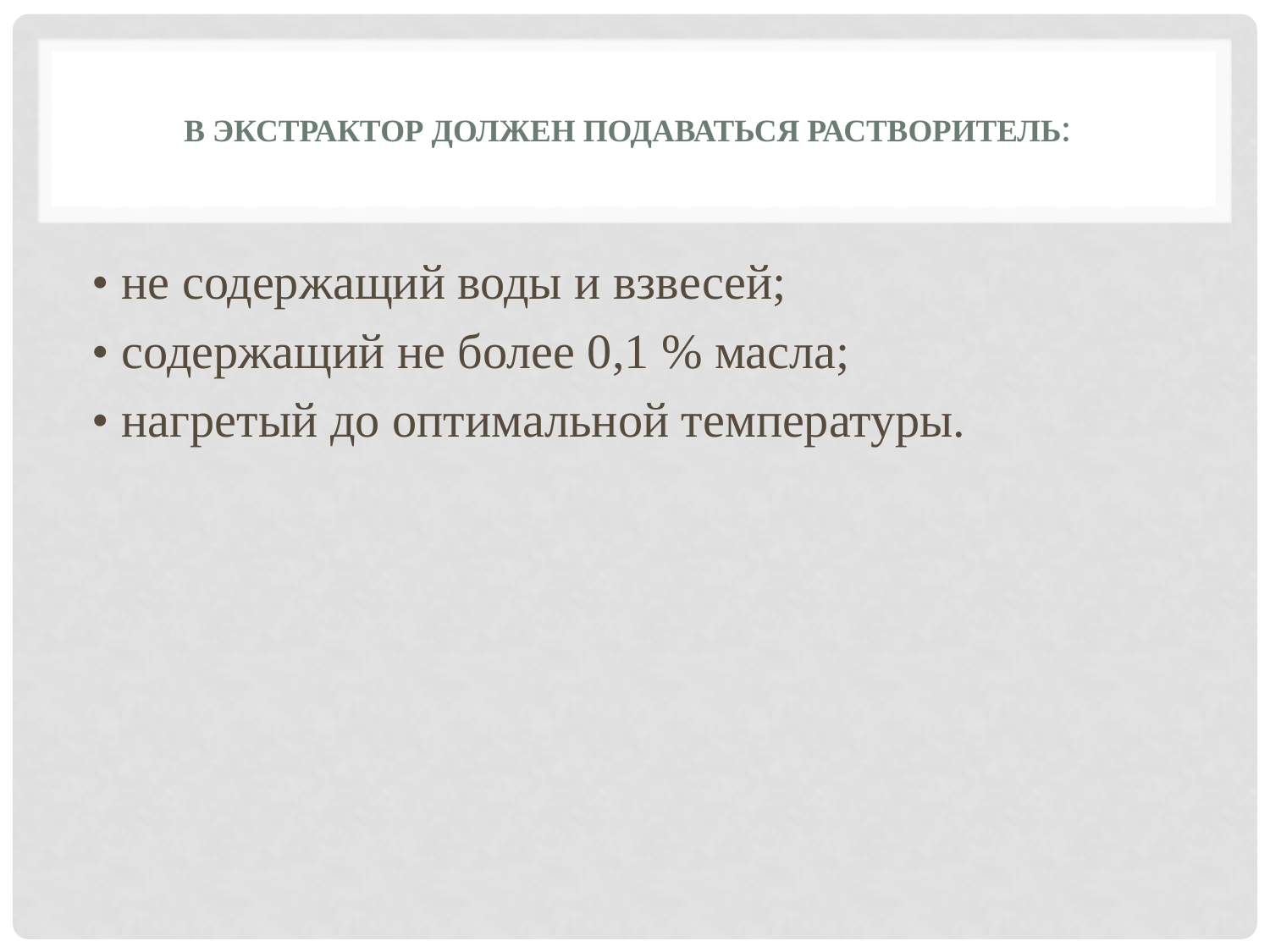

# В экстрактор должен подаваться растворитель:
• не содержащий воды и взвесей;
• содержащий не более 0,1 % масла;
• нагретый до оптимальной температуры.